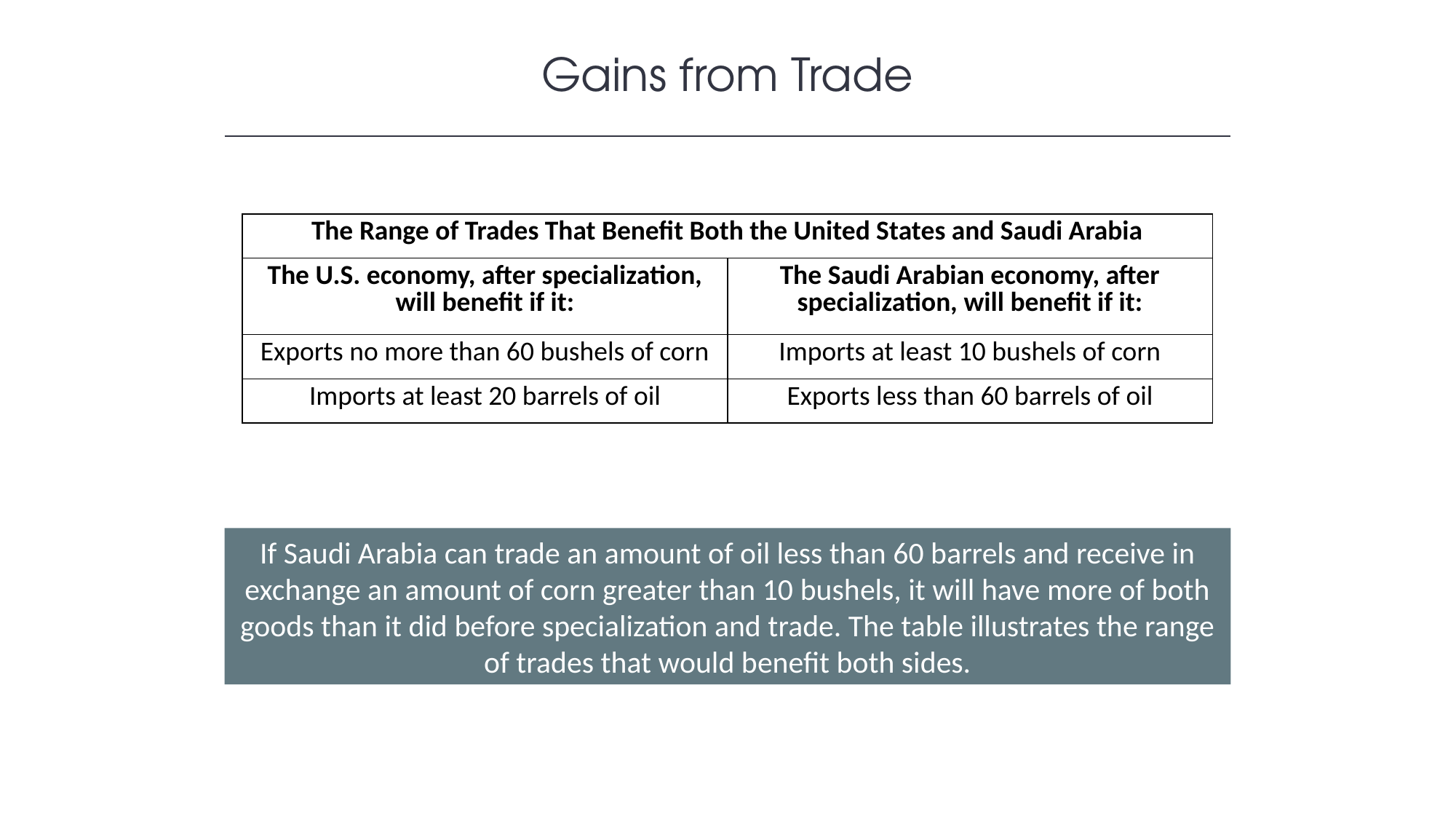

Gains from Trade
| The Range of Trades That Benefit Both the United States and Saudi Arabia |  |
| --- | --- |
| The U.S. economy, after specialization, will benefit if it: | The Saudi Arabian economy, after specialization, will benefit if it: |
| Exports no more than 60 bushels of corn | Imports at least 10 bushels of corn |
| Imports at least 20 barrels of oil | Exports less than 60 barrels of oil |
If Saudi Arabia can trade an amount of oil less than 60 barrels and receive in exchange an amount of corn greater than 10 bushels, it will have more of both goods than it did before specialization and trade. The table illustrates the range of trades that would benefit both sides.